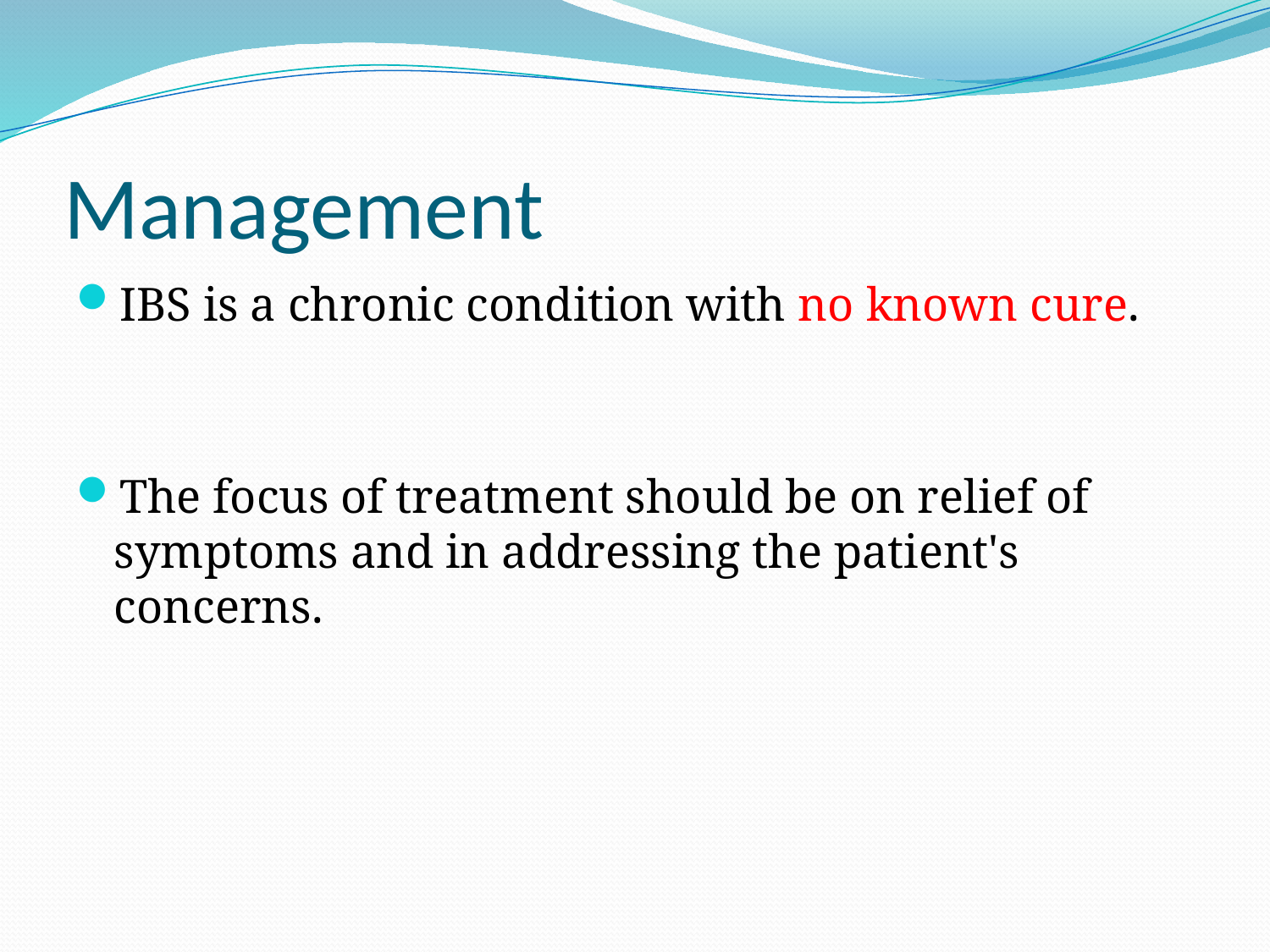

# Management
IBS is a chronic condition with no known cure.

The focus of treatment should be on relief of symptoms and in addressing the patient's concerns.